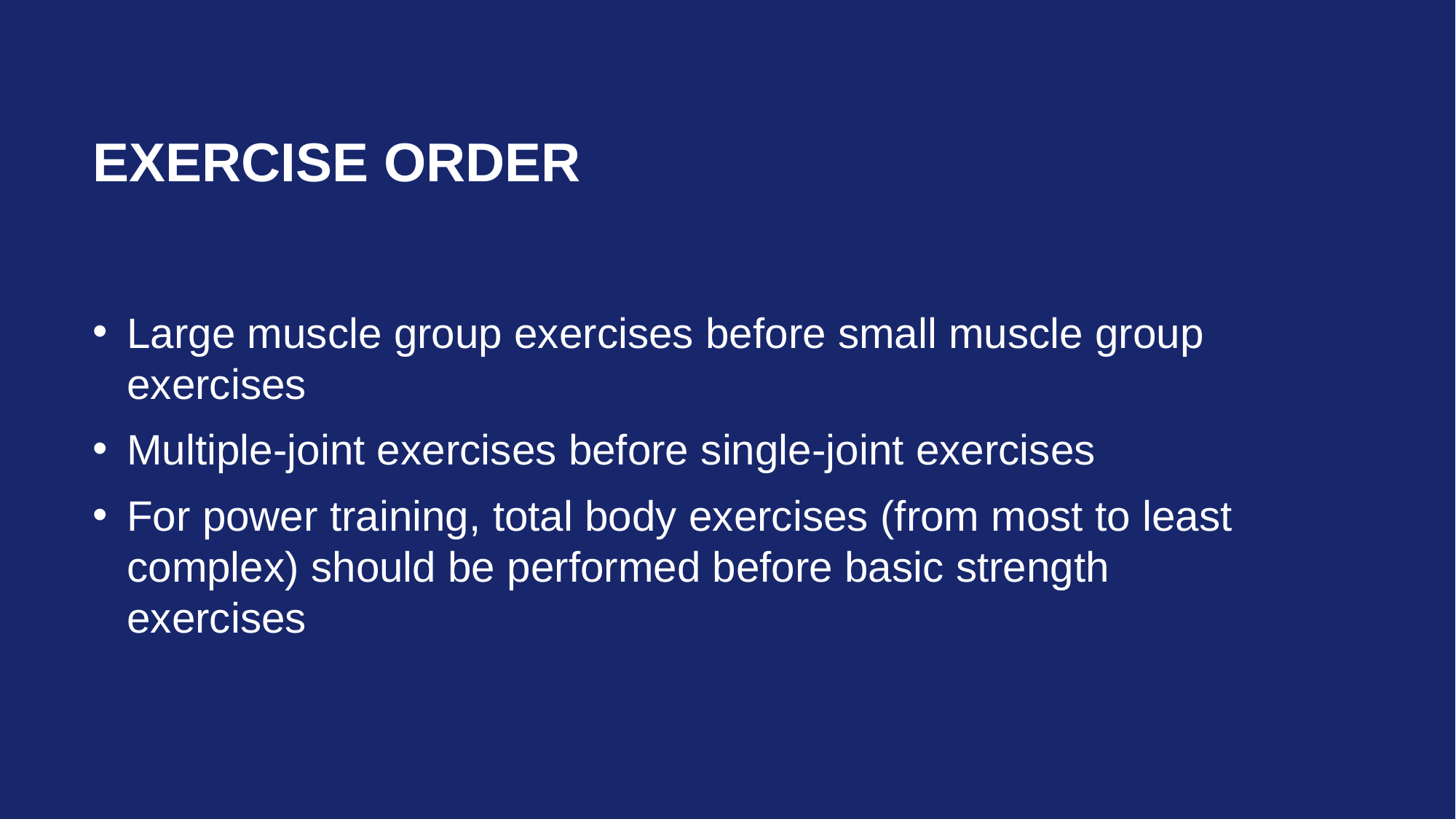

# Exercise Order
Large muscle group exercises before small muscle group exercises
Multiple-joint exercises before single-joint exercises
For power training, total body exercises (from most to least complex) should be performed before basic strength exercises